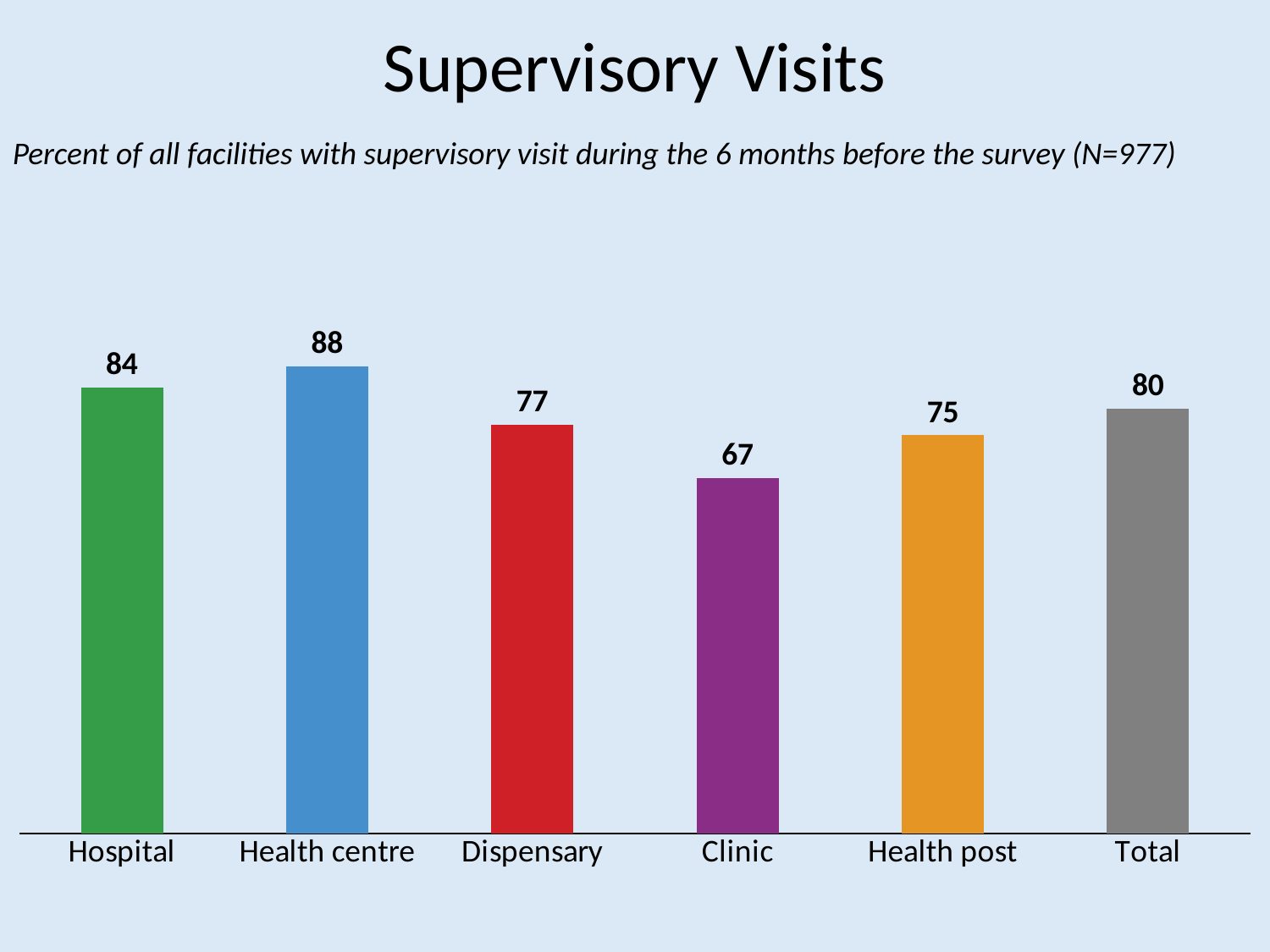

# Supervisory Visits
Percent of all facilities with supervisory visit during the 6 months before the survey (N=977)

### Chart

| Category | Series 1 |
|---|---|
| Hospital | 84.0 |
| Health centre | 88.0 |
| Dispensary | 77.0 |
| Clinic | 67.0 |
| Health post | 75.0 |
| Total | 80.0 |